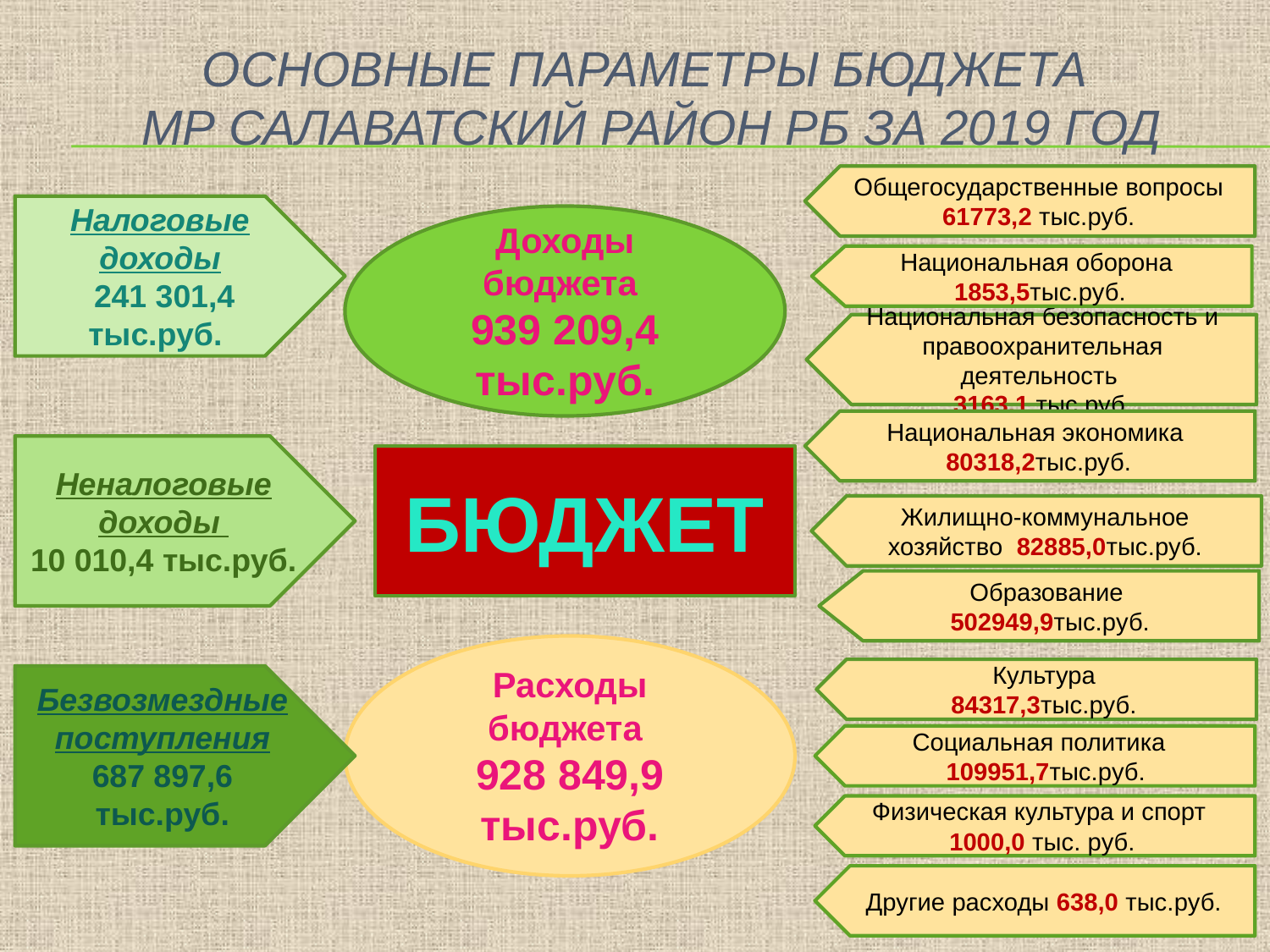

# Основные параметры бюджета мр САЛАВАТСКИЙ РАЙОН РБ за 2019 год
Общегосударственные вопросы
61773,2 тыс.руб.
Налоговые доходы
 241 301,4 тыс.руб.
Доходы бюджета
939 209,4 тыс.руб.
Национальная оборона
1853,5тыс.руб.
Национальная безопасность и правоохранительная деятельность
3163,1 тыс.руб.
Национальная экономика
80318,2тыс.руб.
Неналоговые доходы
10 010,4 тыс.руб.
БЮДЖЕТ
Жилищно-коммунальное хозяйство  82885,0тыс.руб.
Образование
502949,9тыс.руб.
Расходы бюджета
928 849,9 тыс.руб.
Культура
84317,3тыс.руб.
Безвозмездные поступления
687 897,6
тыс.руб.
Социальная политика
 109951,7тыс.руб.
Физическая культура и спорт
1000,0 тыс. руб.
Другие расходы 638,0 тыс.руб.